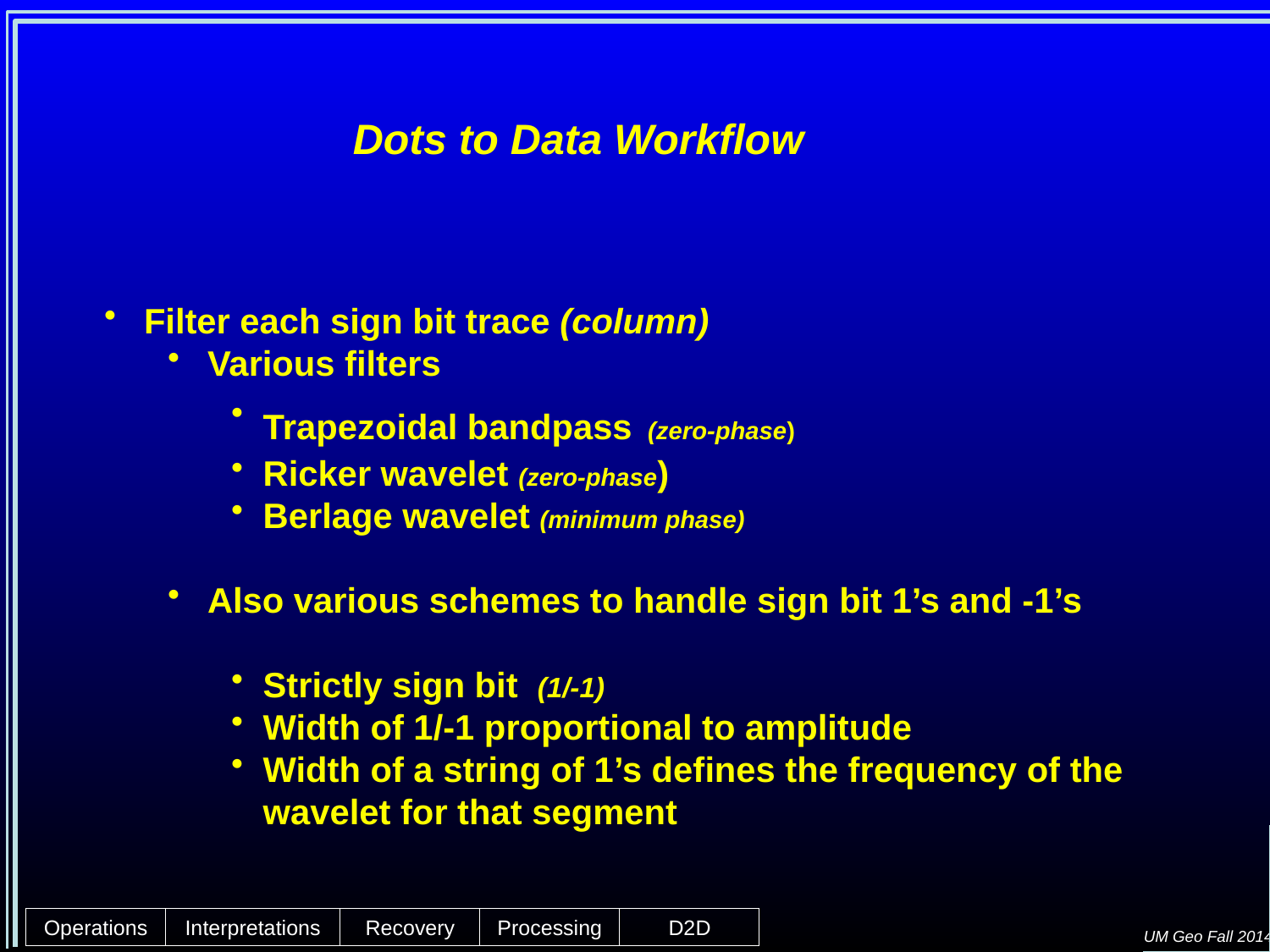

UM Geo Fall 2014

Dots to Data Workflow
 Filter each sign bit trace (column)
Various filters
Trapezoidal bandpass (zero-phase)
Ricker wavelet (zero-phase)
Berlage wavelet (minimum phase)

Also various schemes to handle sign bit 1’s and -1’s

Strictly sign bit  (1/-1)
Width of 1/-1 proportional to amplitude
Width of a string of 1’s defines the frequency of the wavelet for that segment

Operations
Interpretations
Recovery
Processing
D2D